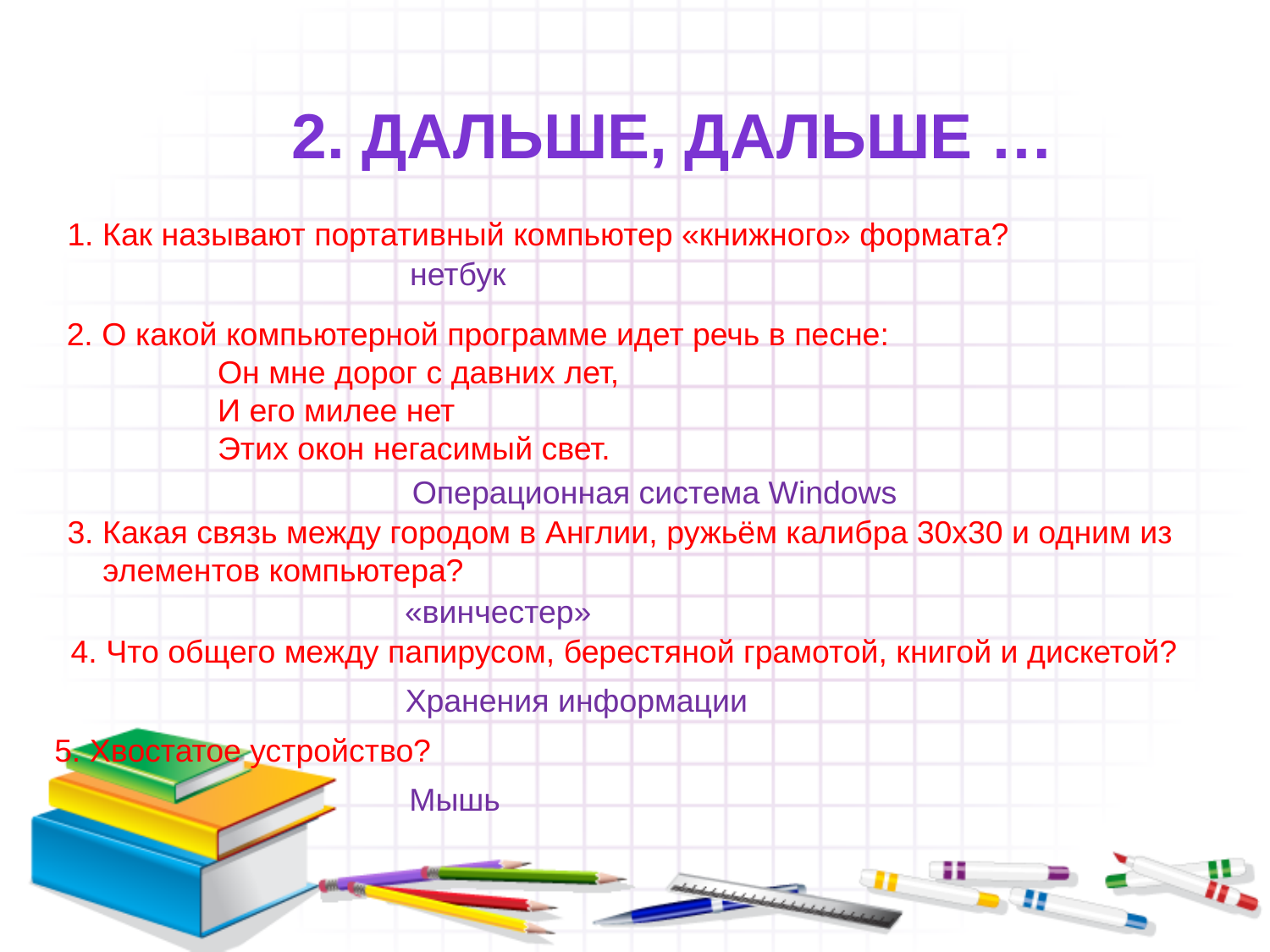

2. дальше, дальше …
1. Как называют портативный компьютер «книжного» формата?
нетбук
2. О какой компьютерной программе идет речь в песне:
                 Он мне дорог с давних лет,
                 И его милее нет
                 Этих окон негасимый свет.
Операционная система Windows
3. Какая связь между городом в Англии, ружьём калибра 30х30 и одним из
    элементов компьютера?
«винчестер»
4. Что общего между папирусом, берестяной грамотой, книгой и дискетой?
Хранения информации
5. Хвостатое устройство?
Мышь